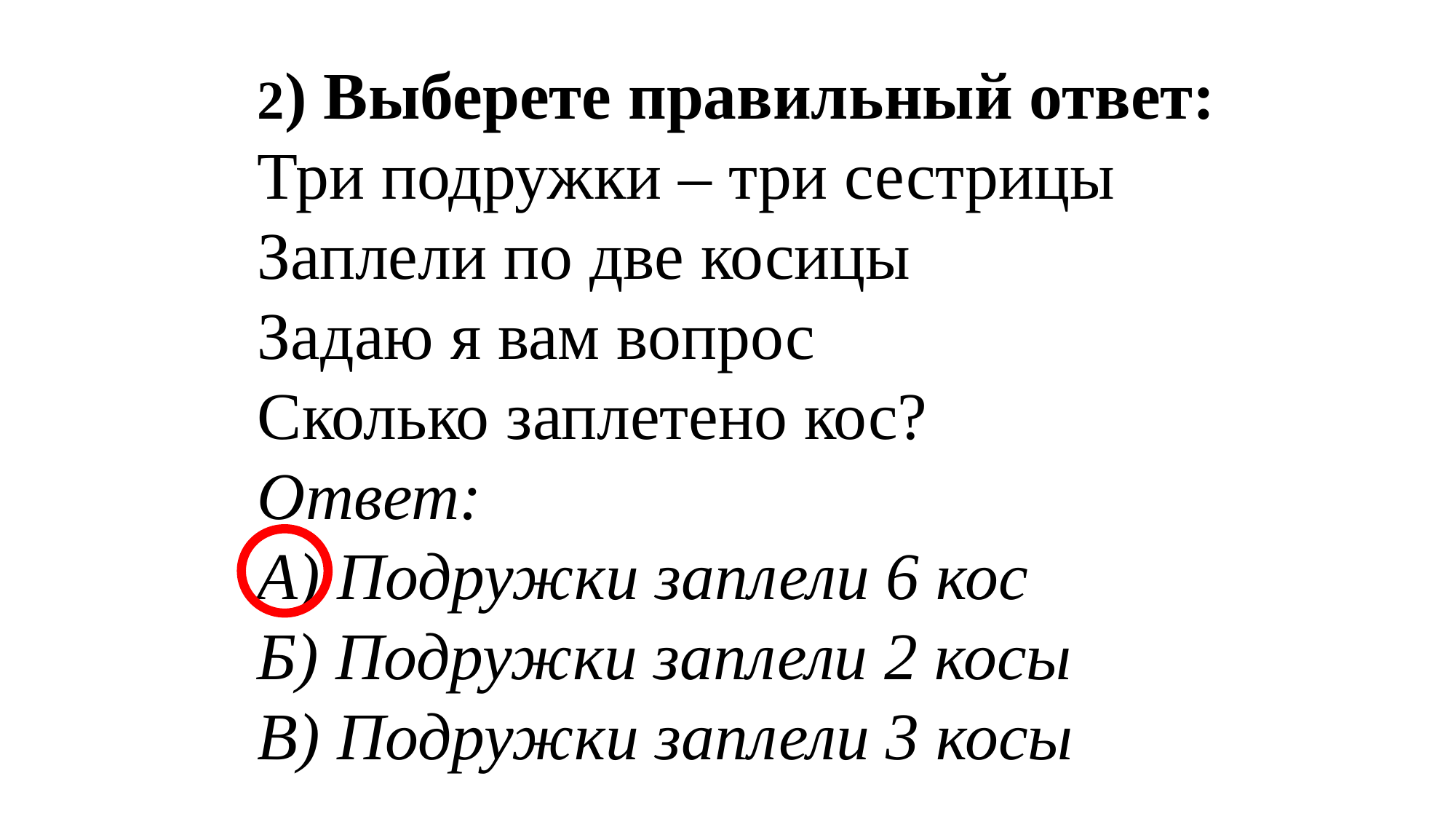

2) Выберете правильный ответ:
Три подружки – три сестрицы
Заплели по две косицы
Задаю я вам вопрос
Сколько заплетено кос?
Ответ:
А) Подружки заплели 6 кос
Б) Подружки заплели 2 косы
В) Подружки заплели 3 косы